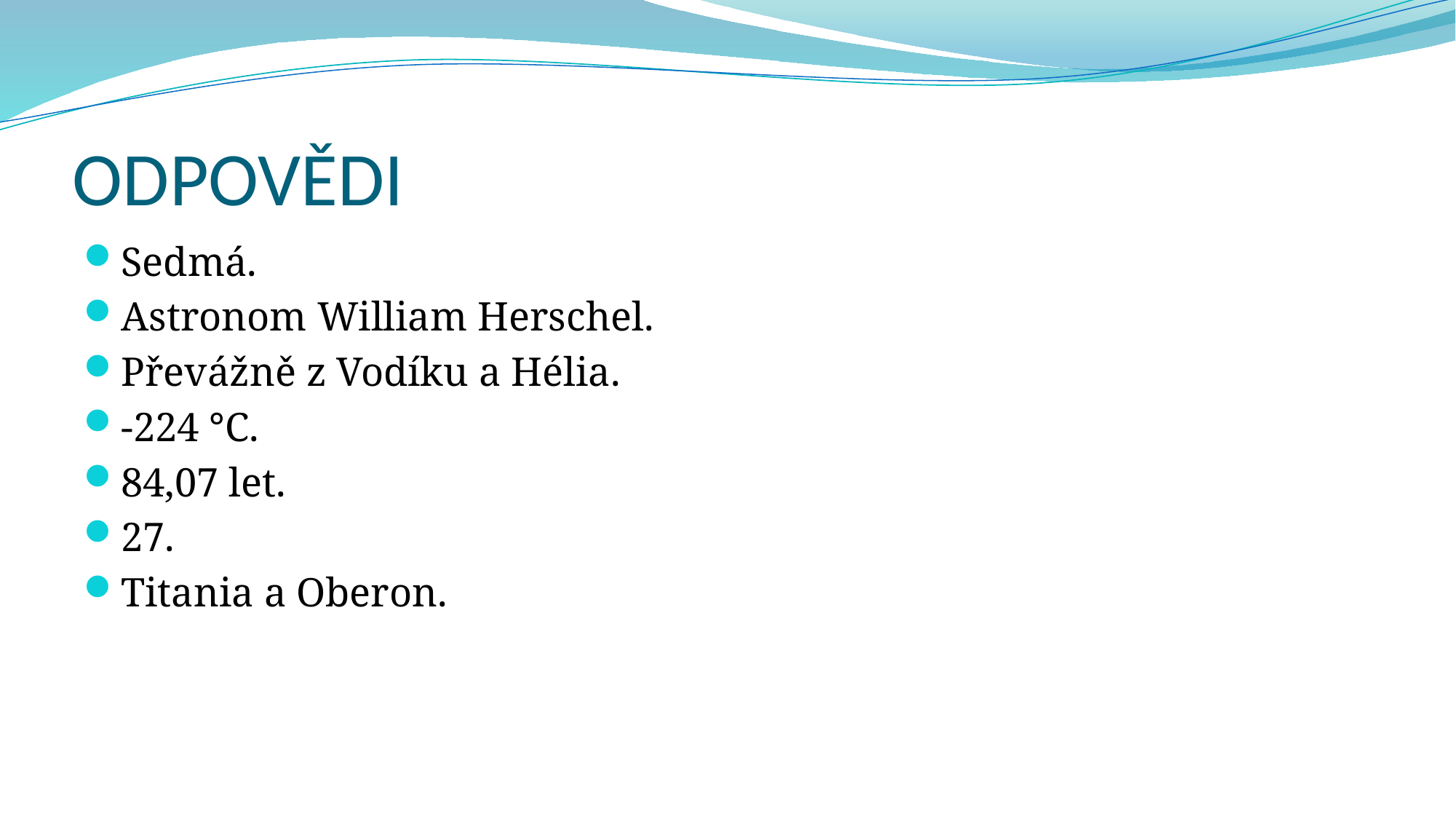

# ODPOVĚDI
Sedmá.
Astronom William Herschel.
Převážně z Vodíku a Hélia.
-224 °C.
84,07 let.
27.
Titania a Oberon.